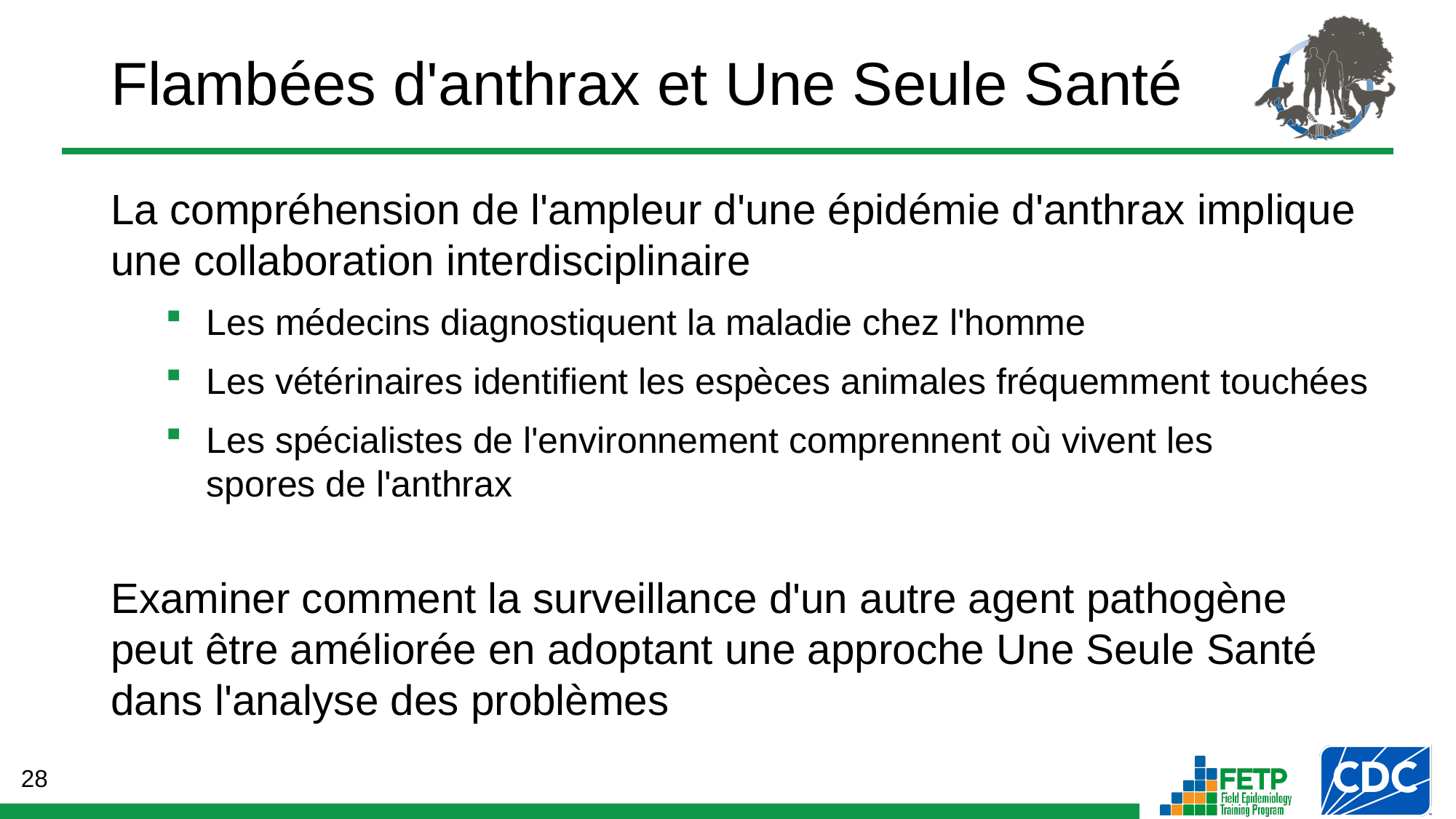

Flambées d'anthrax et Une Seule Santé
La compréhension de l'ampleur d'une épidémie d'anthrax implique une collaboration interdisciplinaire
Les médecins diagnostiquent la maladie chez l'homme
Les vétérinaires identifient les espèces animales fréquemment touchées
Les spécialistes de l'environnement comprennent où vivent les
spores de l'anthrax

Examiner comment la surveillance d'un autre agent pathogène peut être améliorée en adoptant une approche Une Seule Santé dans l'analyse des problèmes